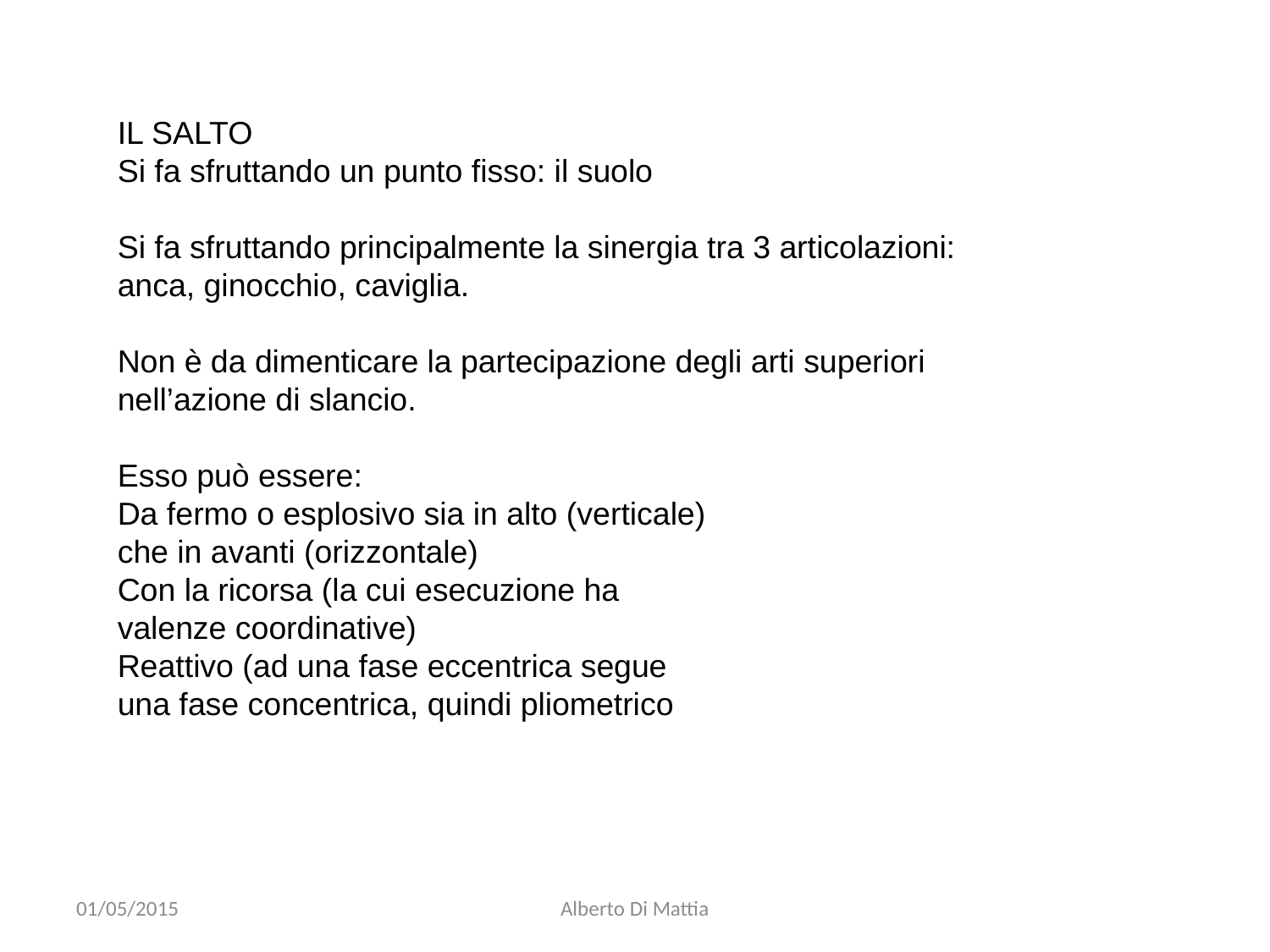

IL SALTO
Si fa sfruttando un punto fisso: il suolo

Si fa sfruttando principalmente la sinergia tra 3 articolazioni:
anca, ginocchio, caviglia.

Non è da dimenticare la partecipazione degli arti superiori
nell’azione di slancio.

Esso può essere:
Da fermo o esplosivo sia in alto (verticale)
che in avanti (orizzontale)
Con la ricorsa (la cui esecuzione ha
valenze coordinative)
Reattivo (ad una fase eccentrica segue
una fase concentrica, quindi pliometrico
01/05/2015
Alberto Di Mattia